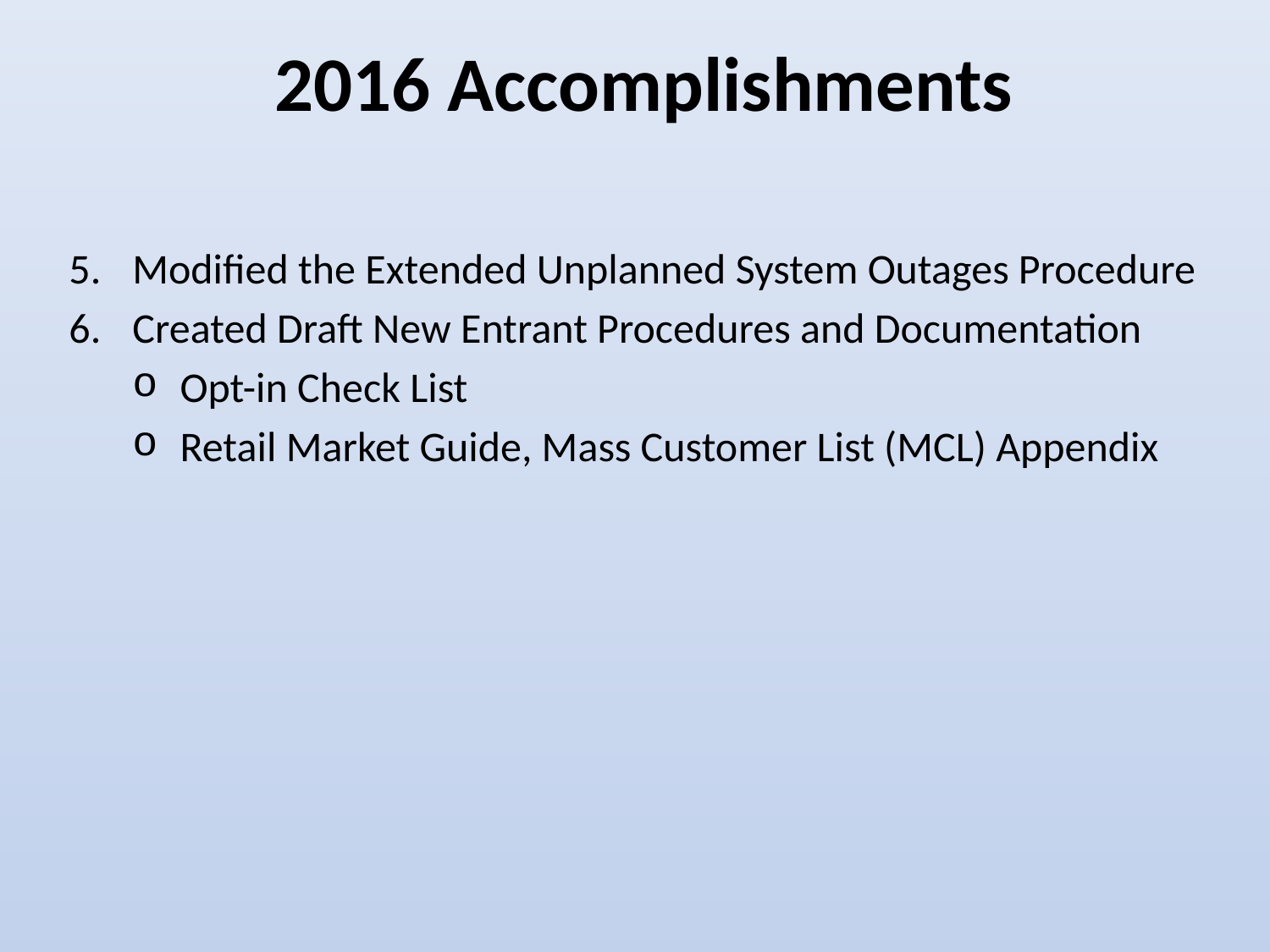

2016 Accomplishments

Modified the Extended Unplanned System Outages Procedure
Created Draft New Entrant Procedures and Documentation
Opt-in Check List
Retail Market Guide, Mass Customer List (MCL) Appendix